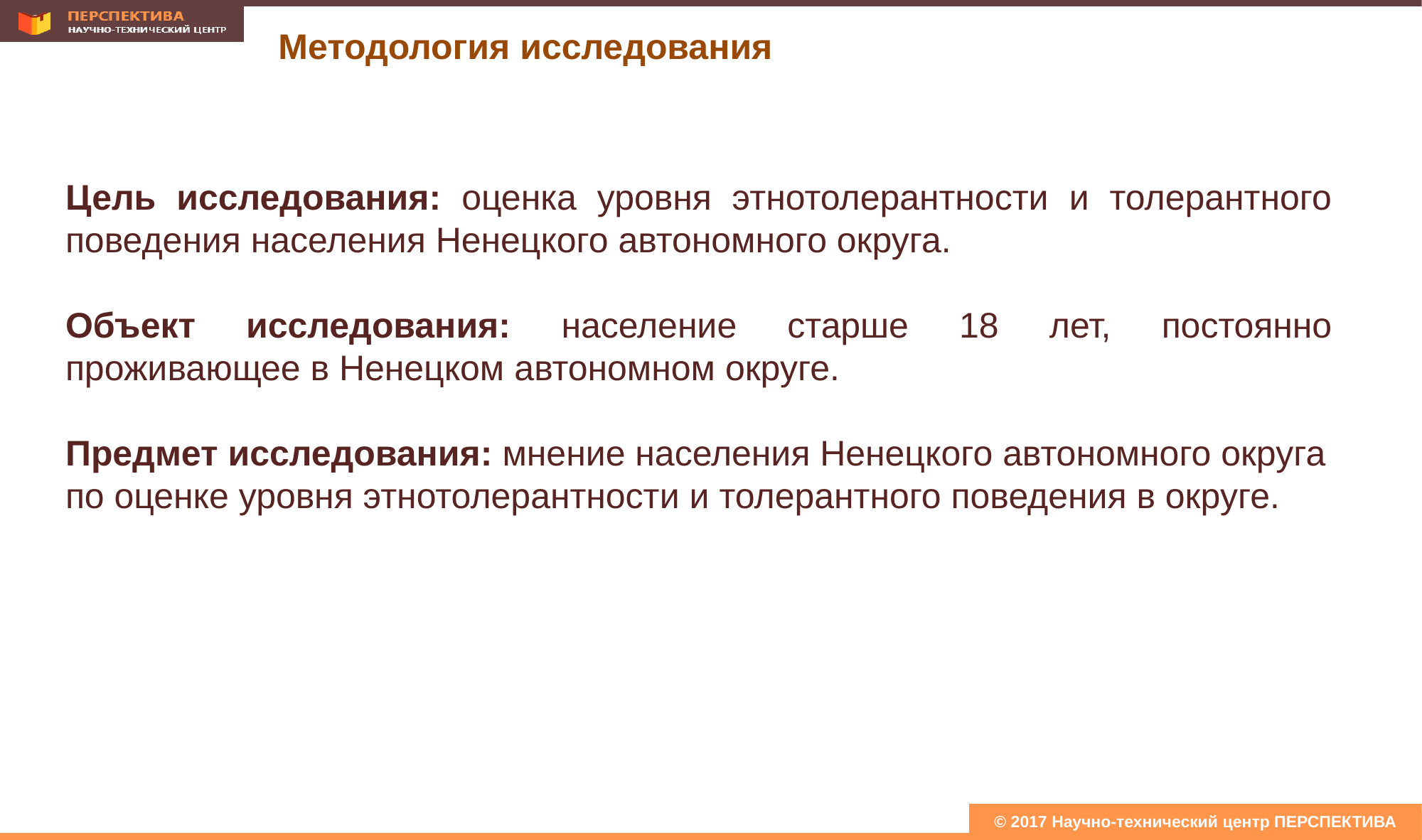

Методология исследования

Цель исследования: оценка уровня этнотолерантности и толерантного поведения населения Ненецкого автономного округа.

Объект исследования: население старше 18 лет, постоянно проживающее в Ненецком автономном округе.

Предмет исследования: мнение населения Ненецкого автономного округа по оценке уровня этнотолерантности и толерантного поведения в округе.

© 2017 Научно-технический центр ПЕРСПЕКТИВА